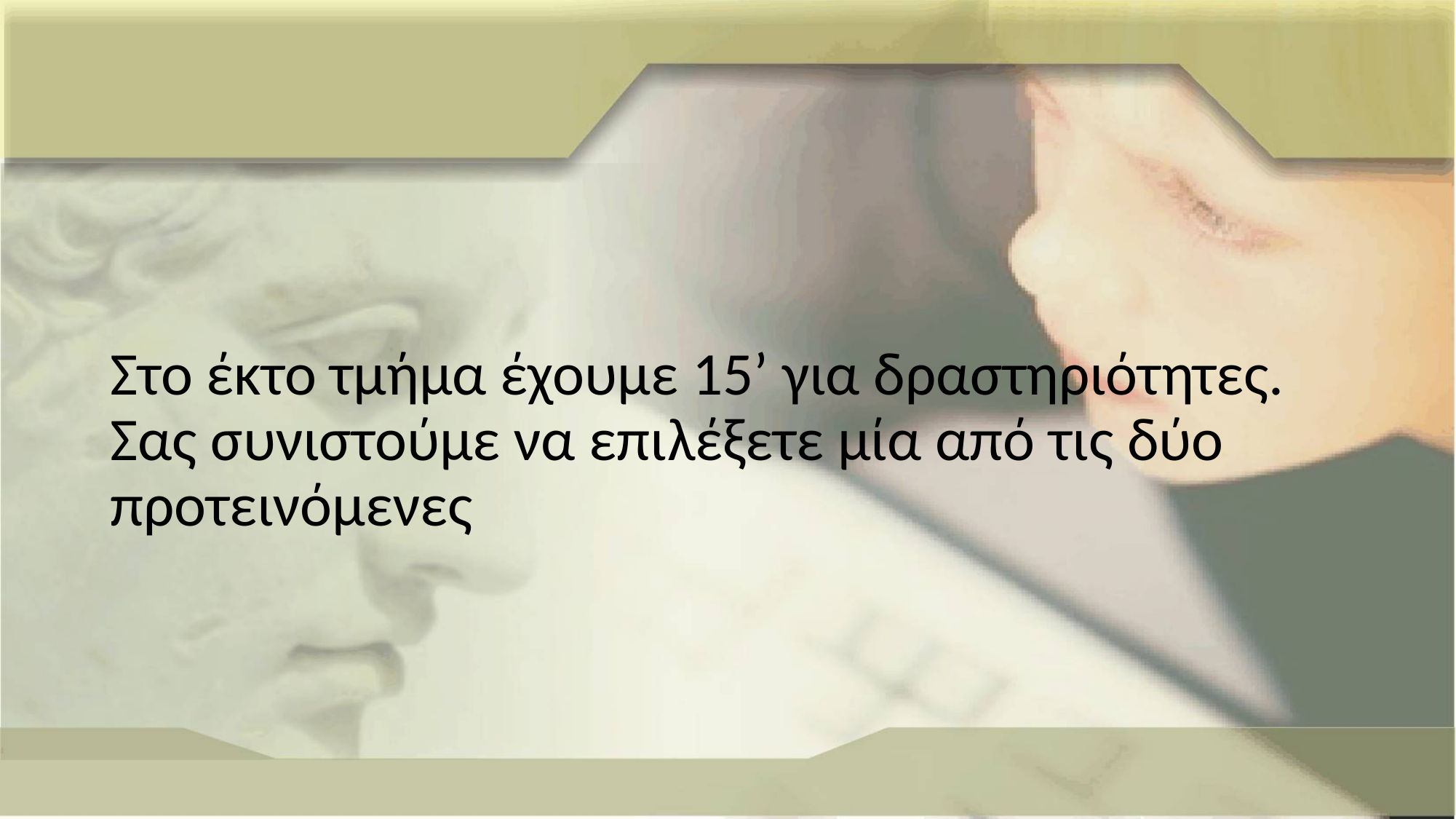

# Στο έκτο τμήμα έχουμε 15’ για δραστηριότητες. Σας συνιστούμε να επιλέξετε μία από τις δύο προτεινόμενες